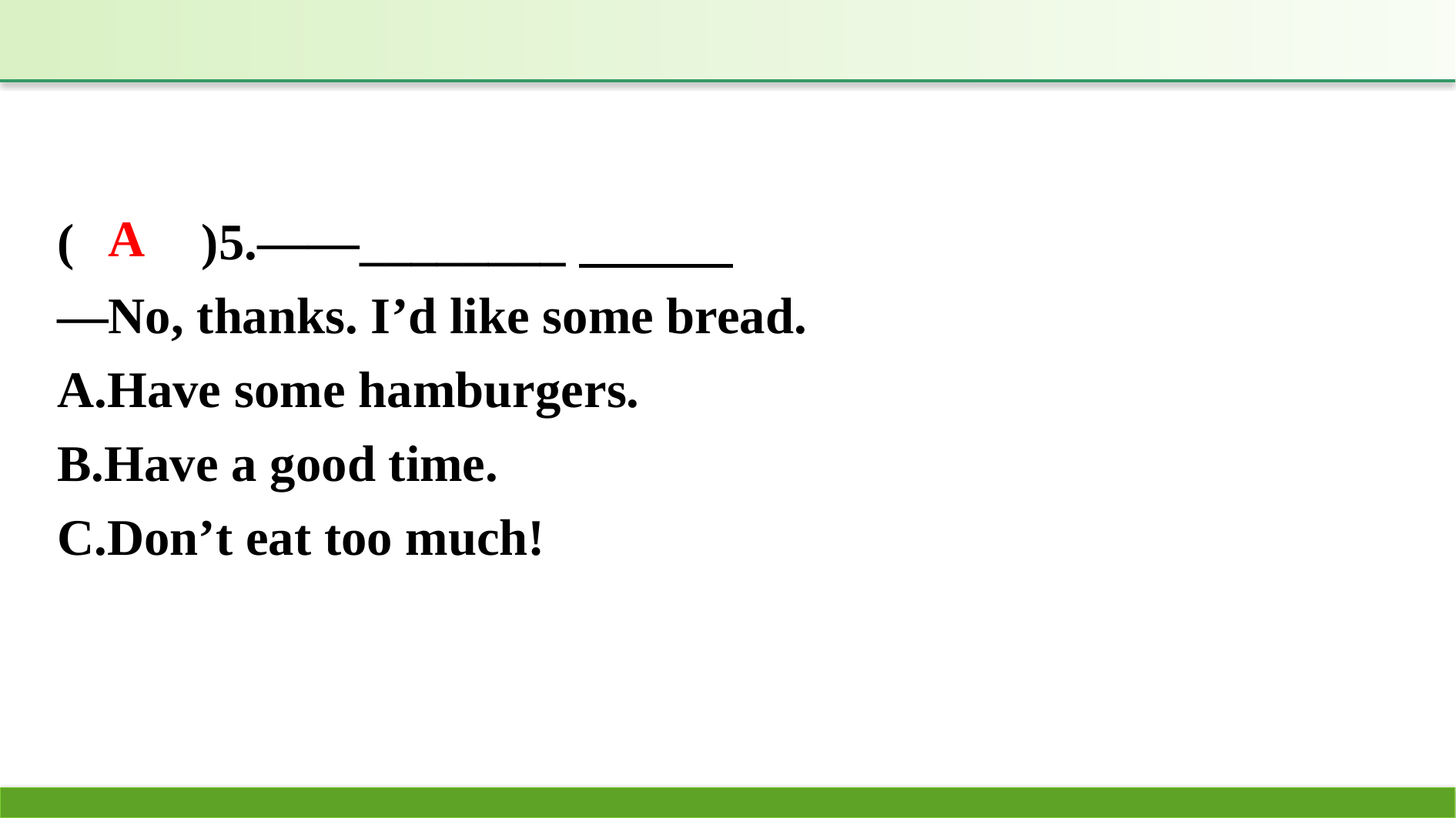

(　　)5.——________
—No, thanks. I’d like some bread.
A.Have some hamburgers.
B.Have a good time.
C.Don’t eat too much!
A